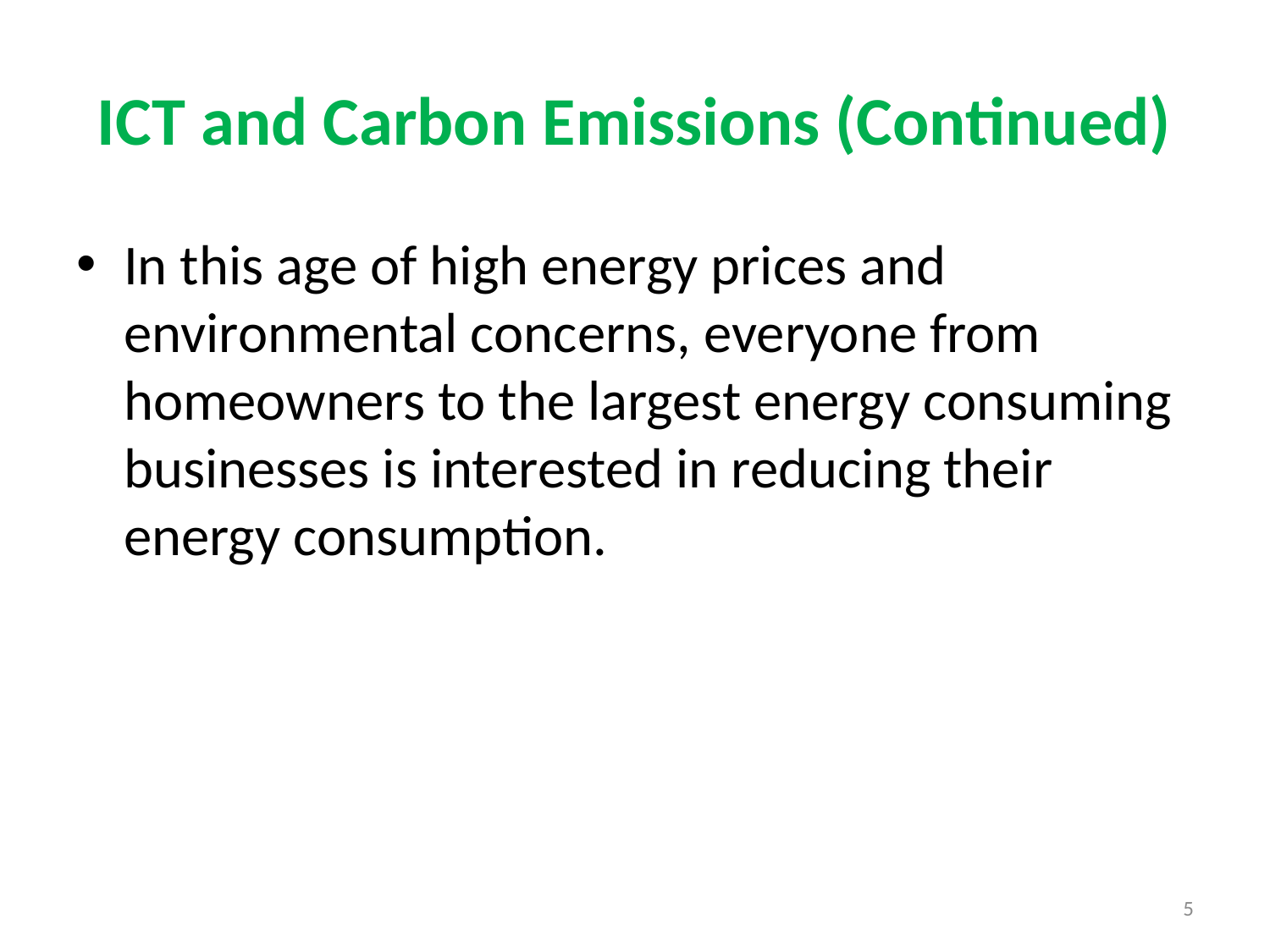

# ICT and Carbon Emissions (Continued)
In this age of high energy prices and environmental concerns, everyone from homeowners to the largest energy consuming businesses is interested in reducing their energy consumption.

5